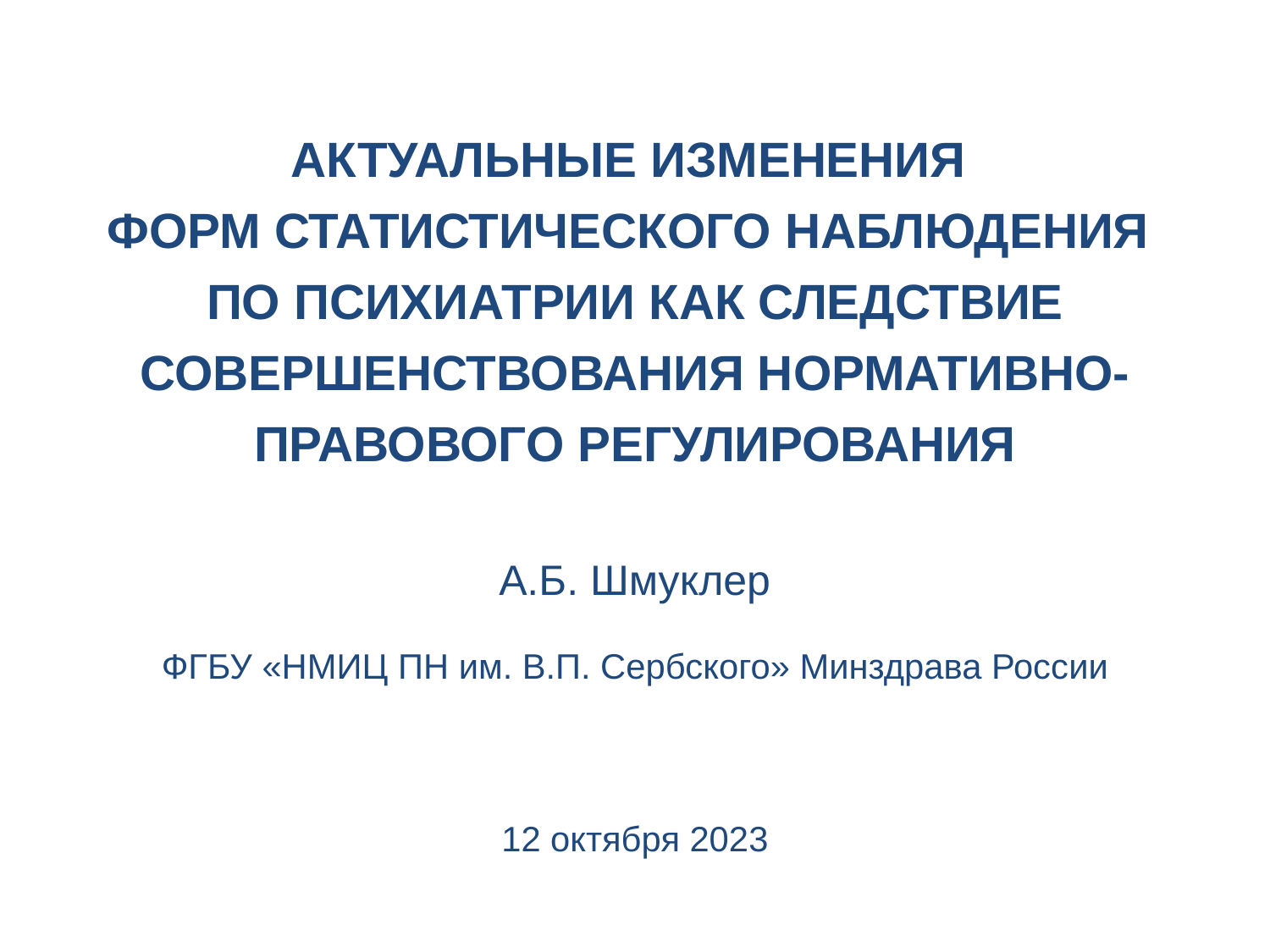

АКТУАЛЬНЫЕ ИЗМЕНЕНИЯ
ФОРМ СТАТИСТИЧЕСКОГО НАБЛЮДЕНИЯ
ПО ПСИХИАТРИИ КАК СЛЕДСТВИЕ СОВЕРШЕНСТВОВАНИЯ НОРМАТИВНО-ПРАВОВОГО РЕГУЛИРОВАНИЯ

А.Б. Шмуклер
ФГБУ «НМИЦ ПН им. В.П. Сербского» Минздрава России

12 октября 2023